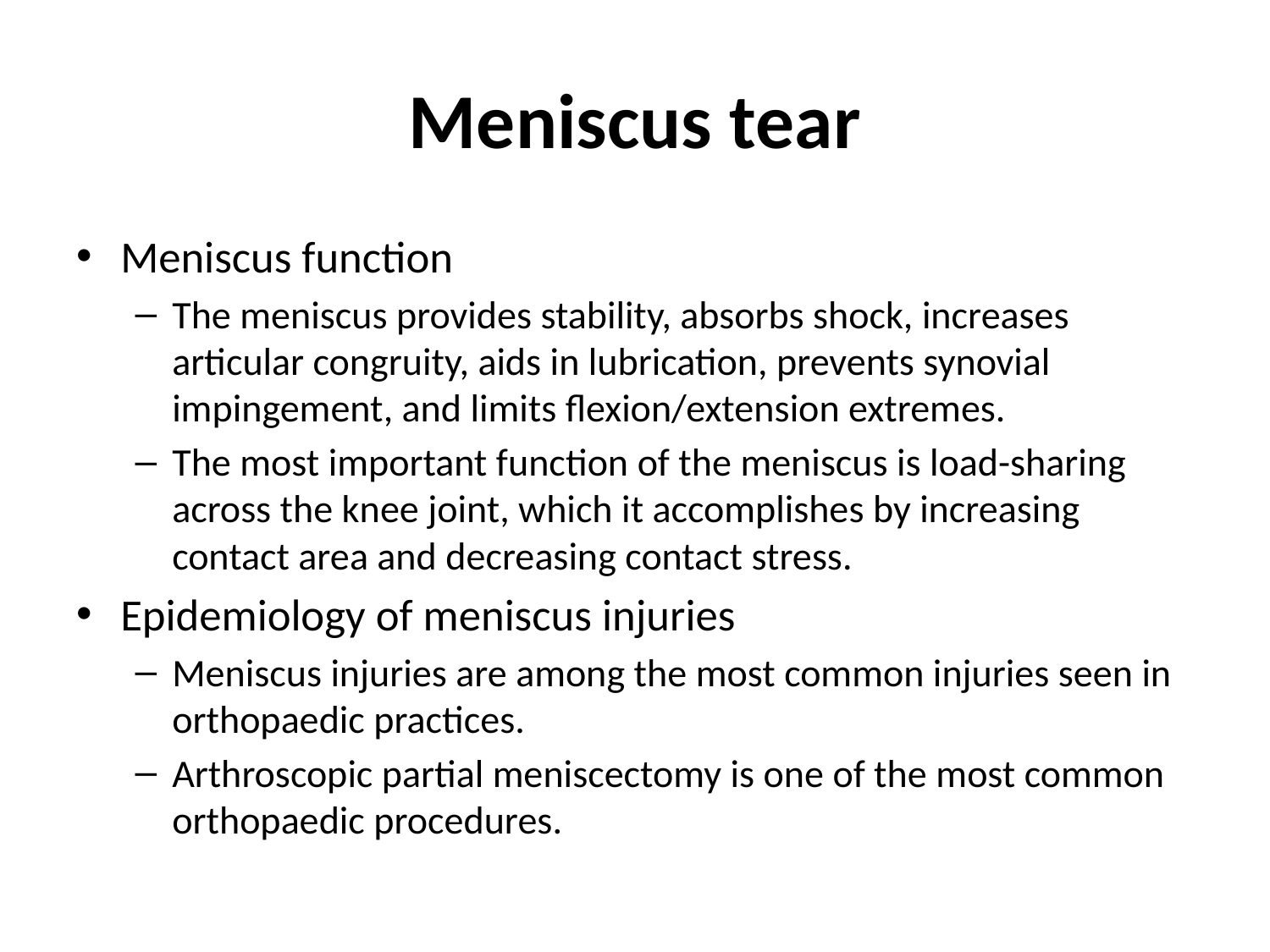

# Meniscus tear
Meniscus function
The meniscus provides stability, absorbs shock, increases articular congruity, aids in lubrication, prevents synovial impingement, and limits flexion/extension extremes.
The most important function of the meniscus is load-sharing across the knee joint, which it accomplishes by increasing contact area and decreasing contact stress.
Epidemiology of meniscus injuries
Meniscus injuries are among the most common injuries seen in orthopaedic practices.
Arthroscopic partial meniscectomy is one of the most common orthopaedic procedures.